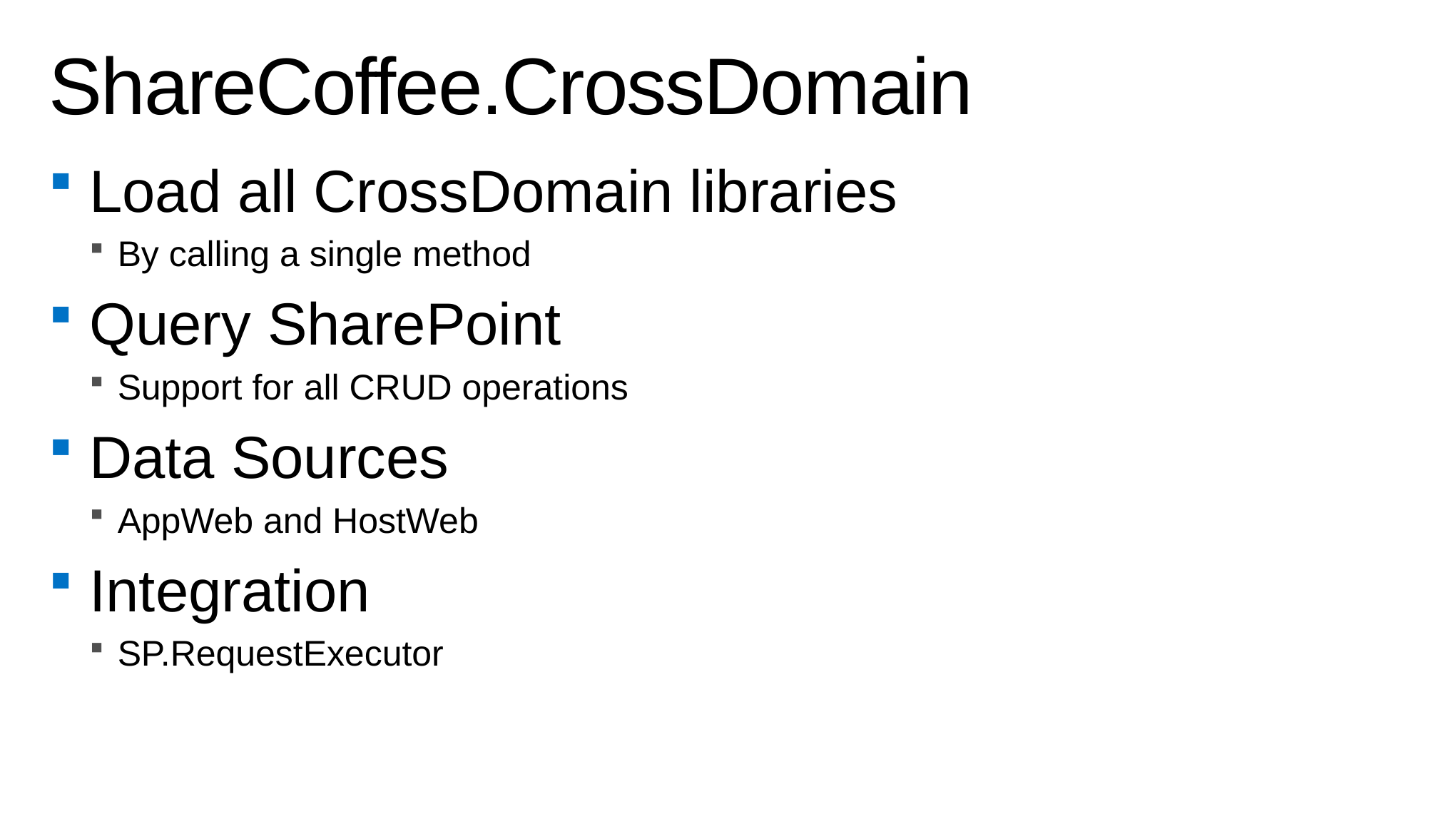

# ShareCoffee.CrossDomain
Load all CrossDomain libraries
By calling a single method
Query SharePoint
Support for all CRUD operations
Data Sources
AppWeb and HostWeb
Integration
SP.RequestExecutor